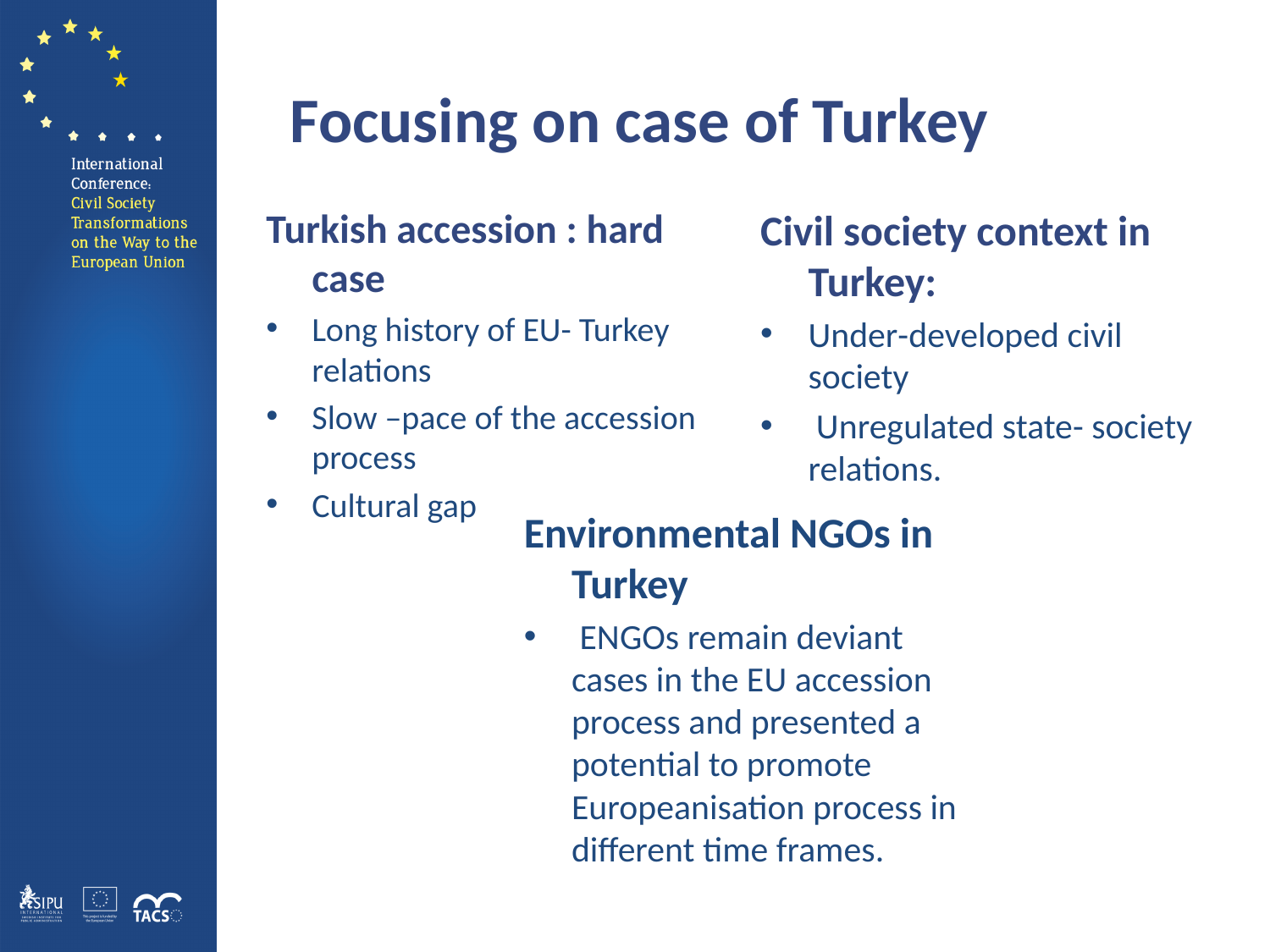

# Focusing on case of Turkey
Turkish accession : hard case
Long history of EU- Turkey relations
Slow –pace of the accession process
Cultural gap
Civil society context in Turkey:
Under-developed civil society
 Unregulated state- society relations.

Environmental NGOs in Turkey
 ENGOs remain deviant cases in the EU accession process and presented a potential to promote Europeanisation process in different time frames.